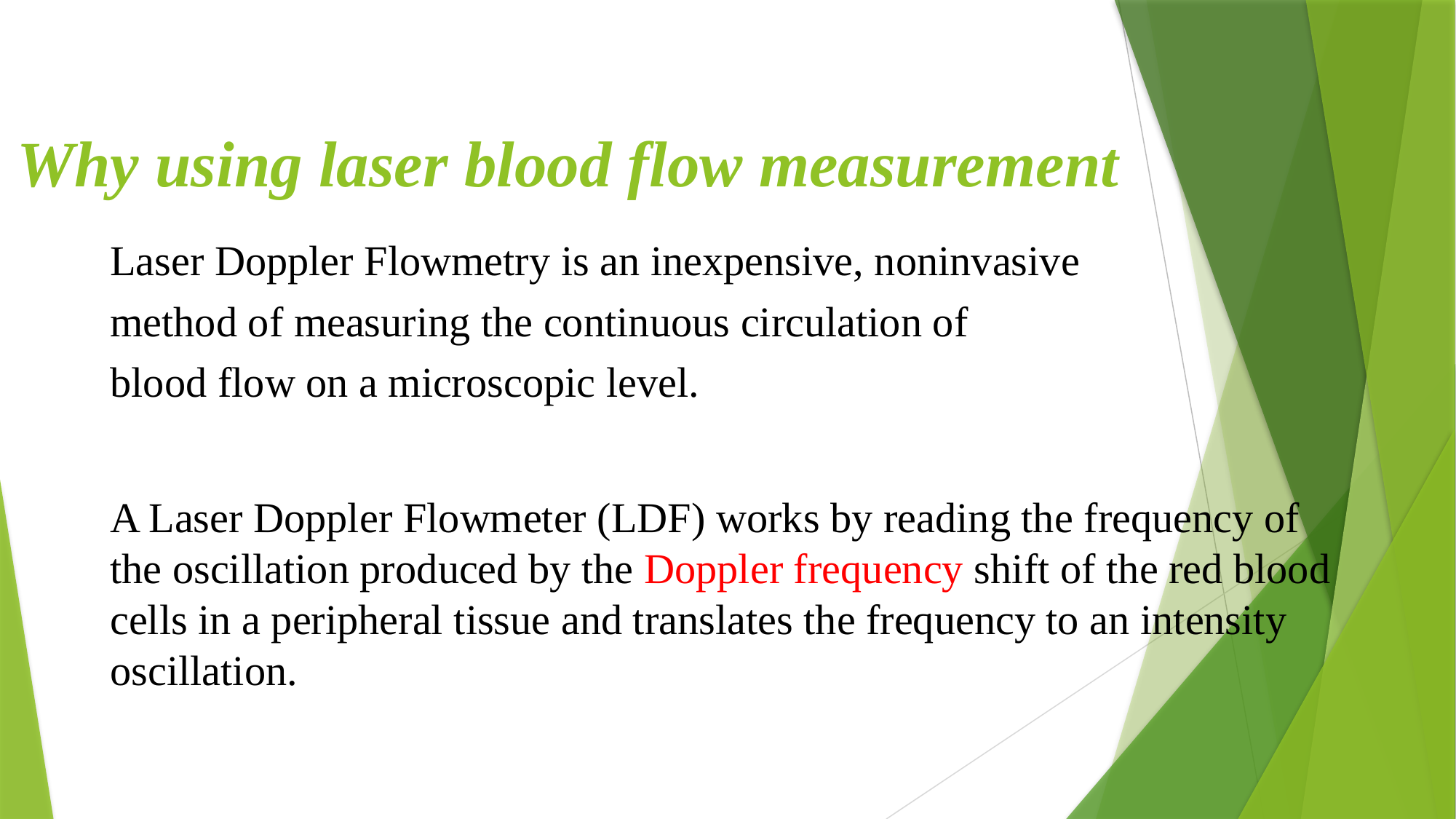

# Why using laser blood flow measurement
Laser Doppler Flowmetry is an inexpensive, noninvasive
method of measuring the continuous circulation of
blood flow on a microscopic level.

A Laser Doppler Flowmeter (LDF) works by reading the frequency of the oscillation produced by the Doppler frequency shift of the red blood cells in a peripheral tissue and translates the frequency to an intensity oscillation.